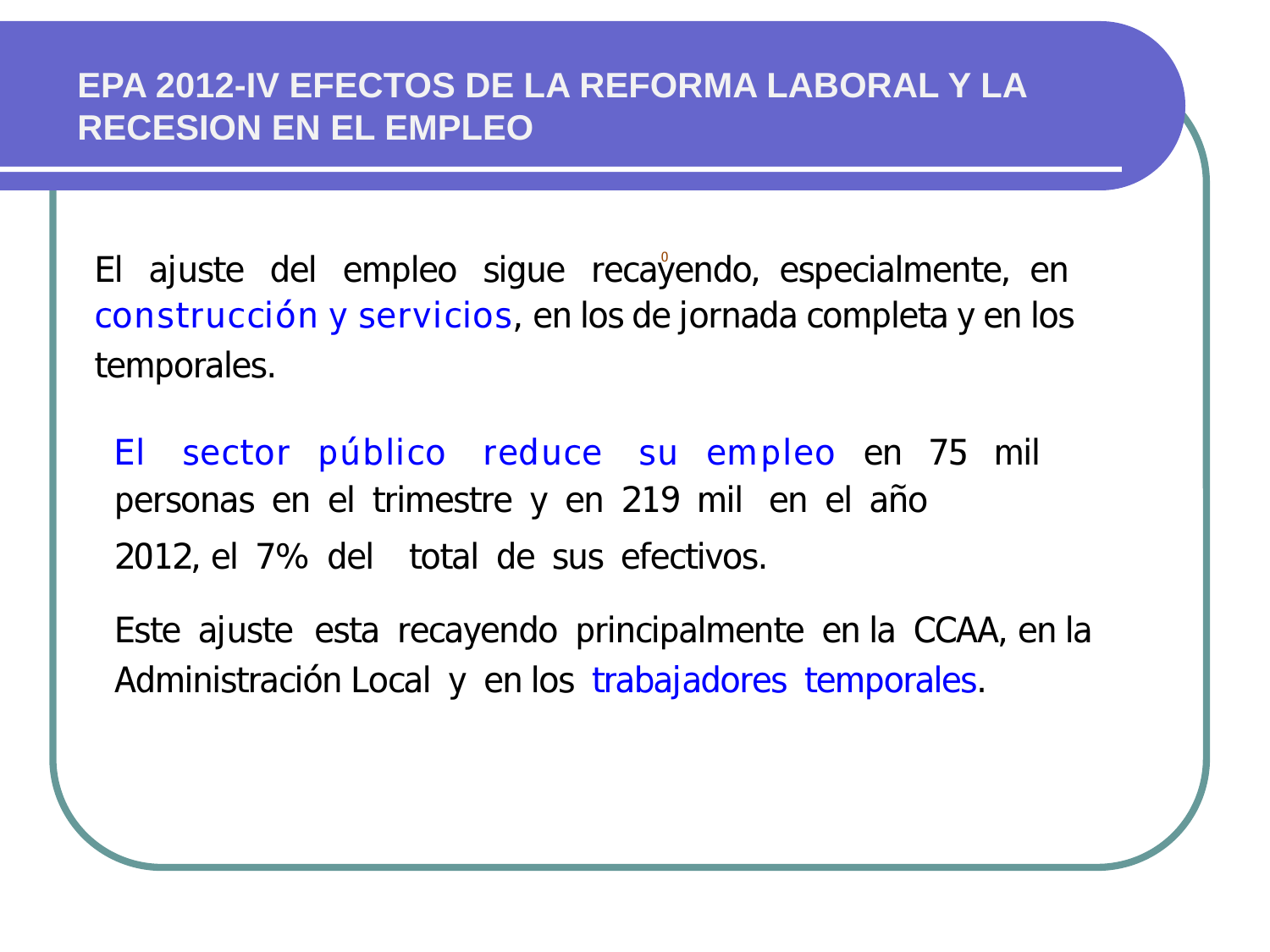

EPA 2012-IV EFECTOS DE LA REFORMA LABORAL Y LA RECESION EN EL EMPLEO
	0
El   ajuste   del   empleo   sigue   recayendo,  especialmente,  en

construcción y servicios, en los de jornada completa y en los

temporales.

El    sector   público    reduce    su   empleo   en   75   mil

personas  en  el  trimestre  y  en  219  mil   en  el  año

2012, el  7%  del    total  de  sus  efectivos.

Este  ajuste  esta  recayendo  principalmente  en la  CCAA, en la

Administración Local  y  en los  trabajadores  temporales.